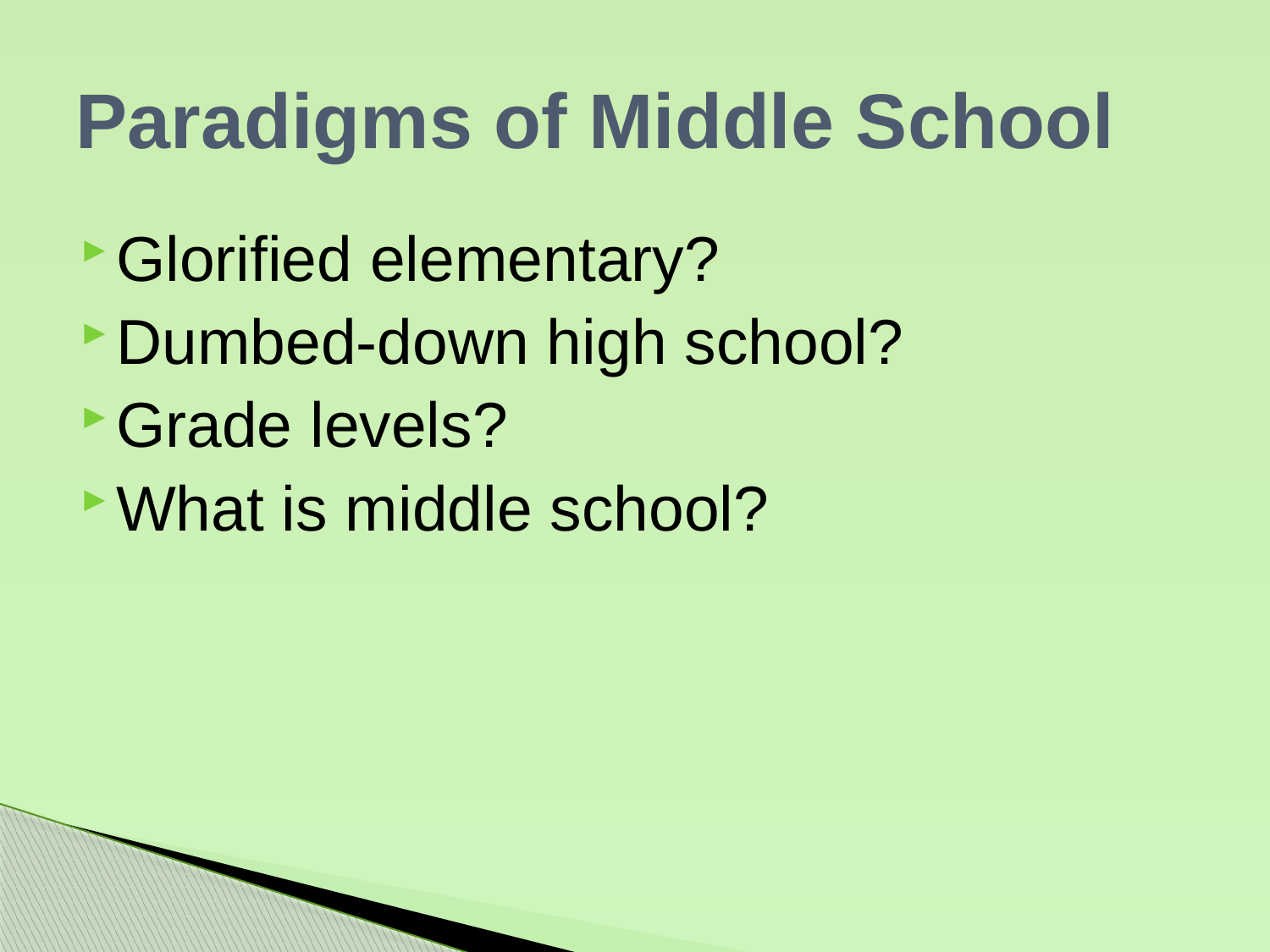

# Paradigms of Middle School
Glorified elementary?
Dumbed-down high school?
Grade levels?
What is middle school?